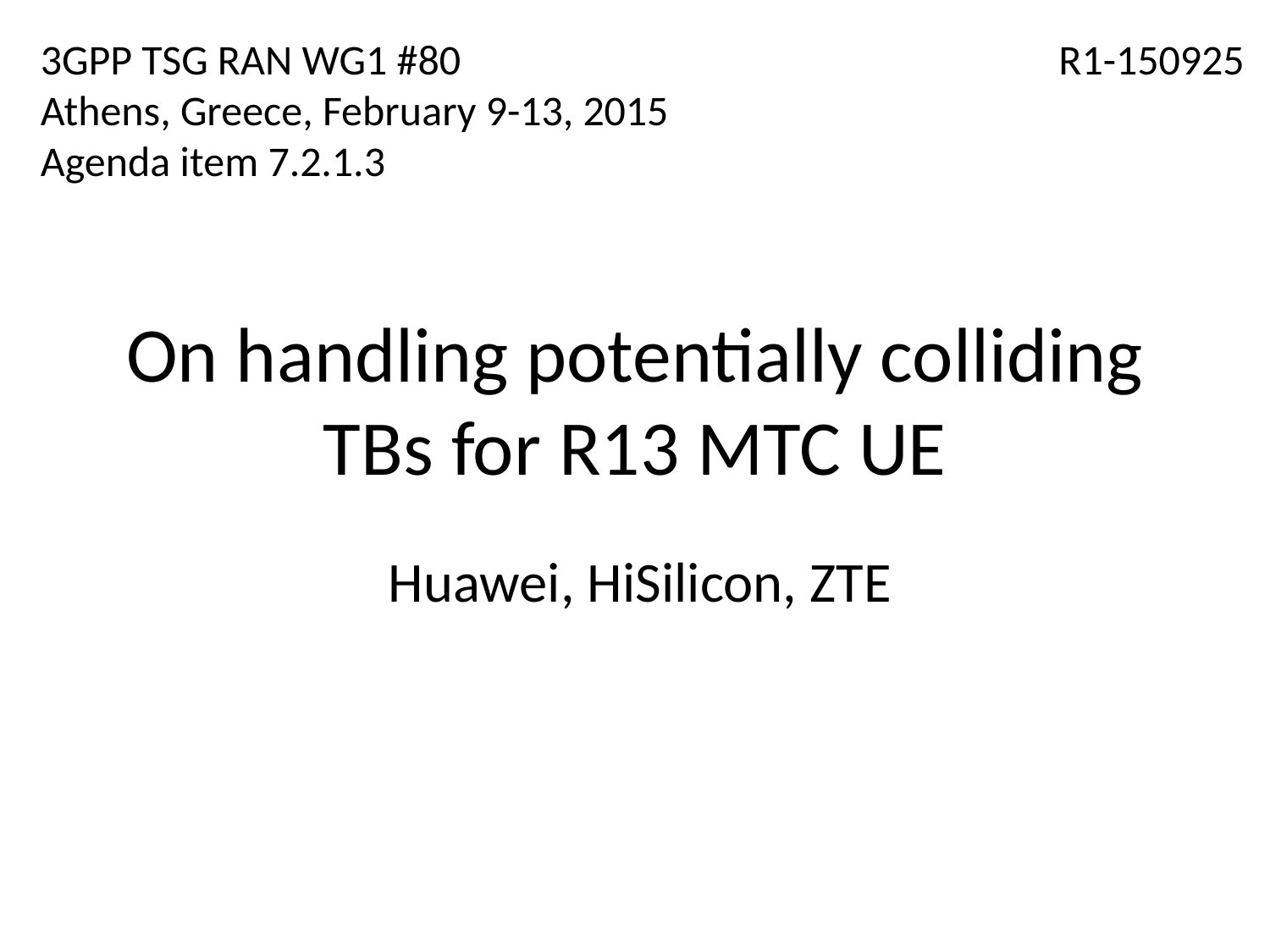

3GPP TSG RAN WG1 #80
Athens, Greece, February 9-13, 2015
Agenda item 7.2.1.3
R1-150925
# On handling potentially colliding TBs for R13 MTC UE
Huawei, HiSilicon, ZTE